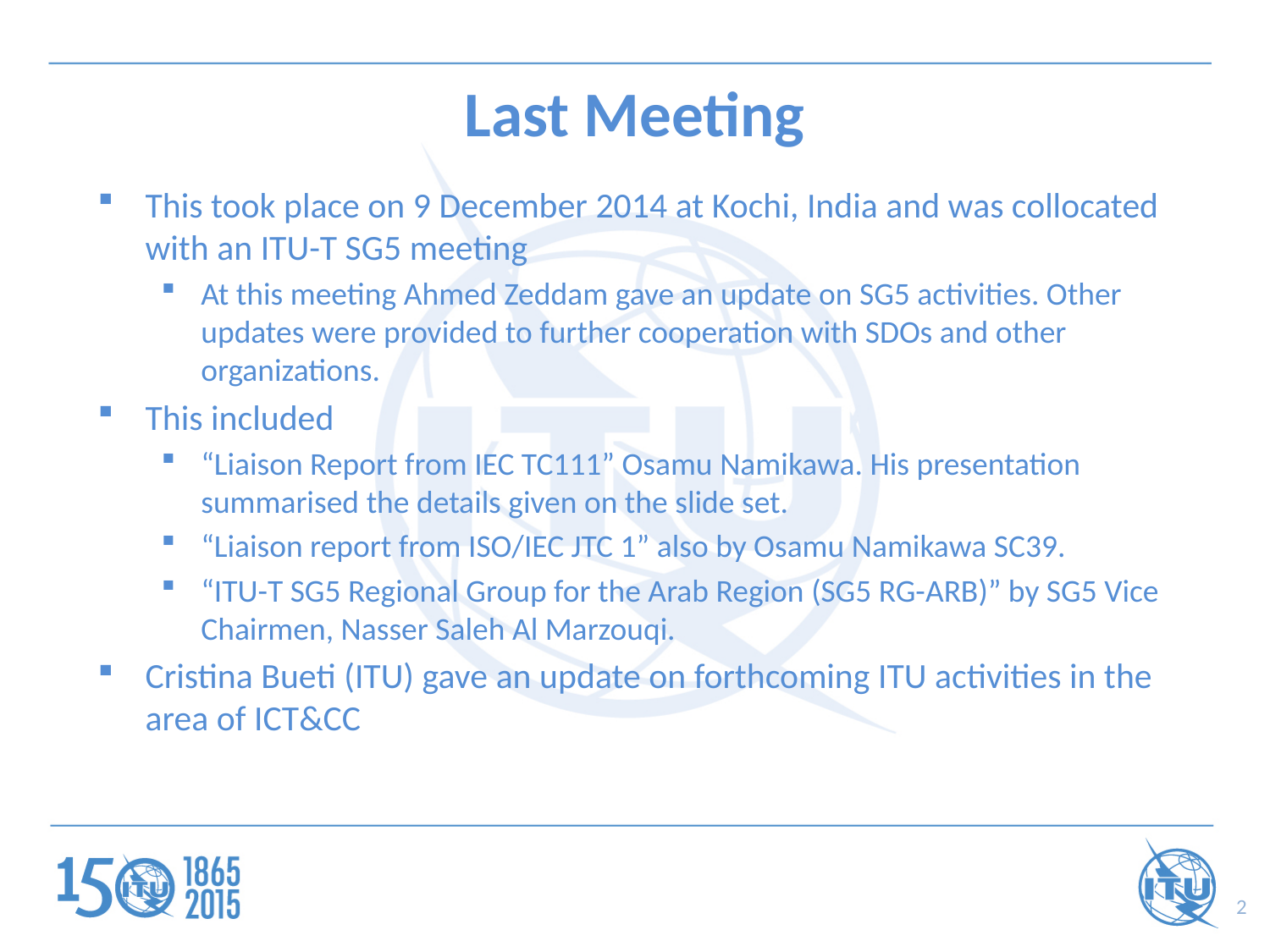

# Last Meeting
This took place on 9 December 2014 at Kochi, India and was collocated with an ITU-T SG5 meeting
At this meeting Ahmed Zeddam gave an update on SG5 activities. Other updates were provided to further cooperation with SDOs and other organizations.
This included
“Liaison Report from IEC TC111” Osamu Namikawa. His presentation summarised the details given on the slide set.
“Liaison report from ISO/IEC JTC 1” also by Osamu Namikawa SC39.
“ITU-T SG5 Regional Group for the Arab Region (SG5 RG-ARB)” by SG5 Vice Chairmen, Nasser Saleh Al Marzouqi.
Cristina Bueti (ITU) gave an update on forthcoming ITU activities in the area of ICT&CC

2